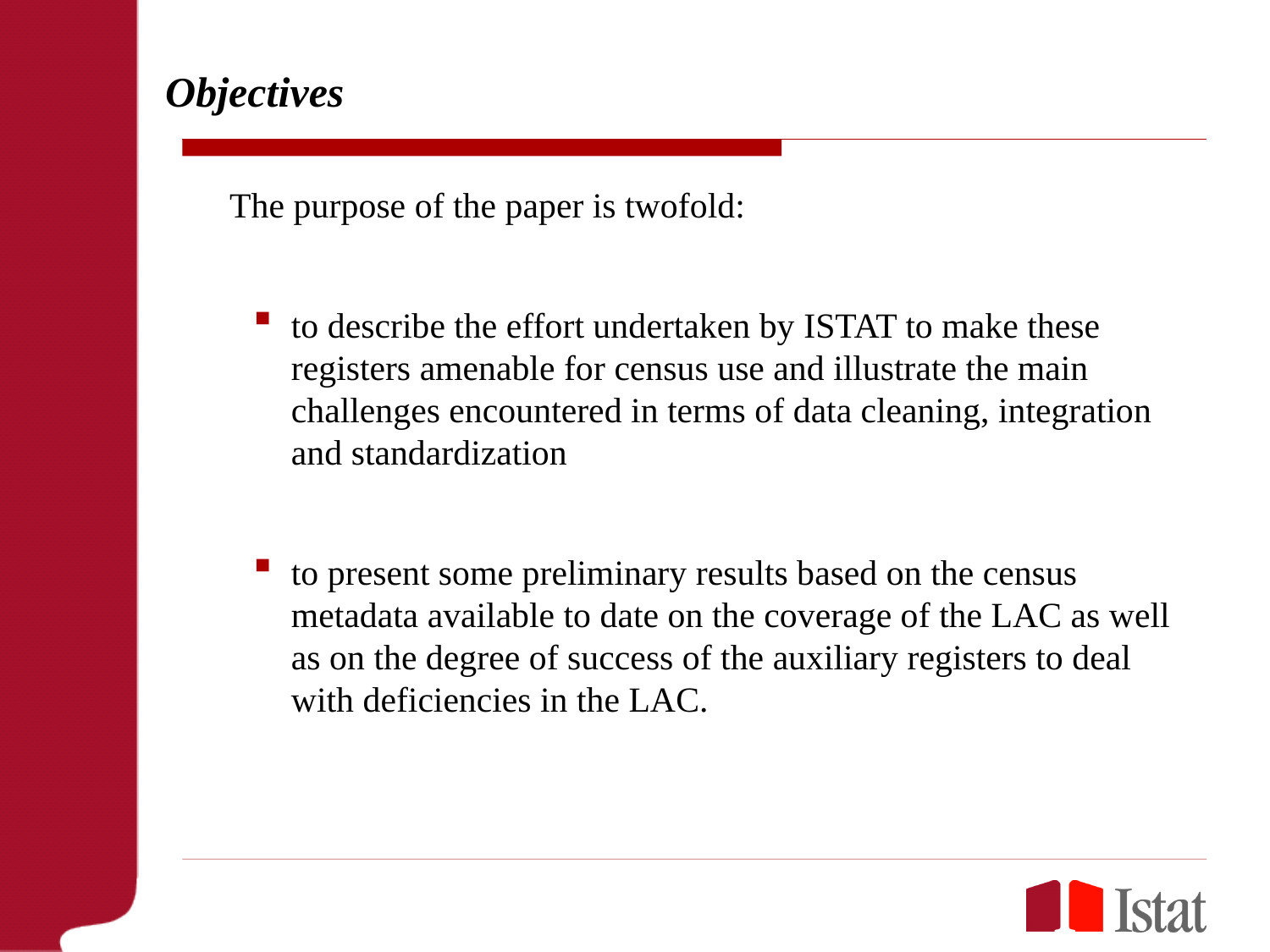

# Objectives
The purpose of the paper is twofold:

to describe the effort undertaken by ISTAT to make these registers amenable for census use and illustrate the main challenges encountered in terms of data cleaning, integration and standardization

to present some preliminary results based on the census metadata available to date on the coverage of the LAC as well as on the degree of success of the auxiliary registers to deal with deficiencies in the LAC.